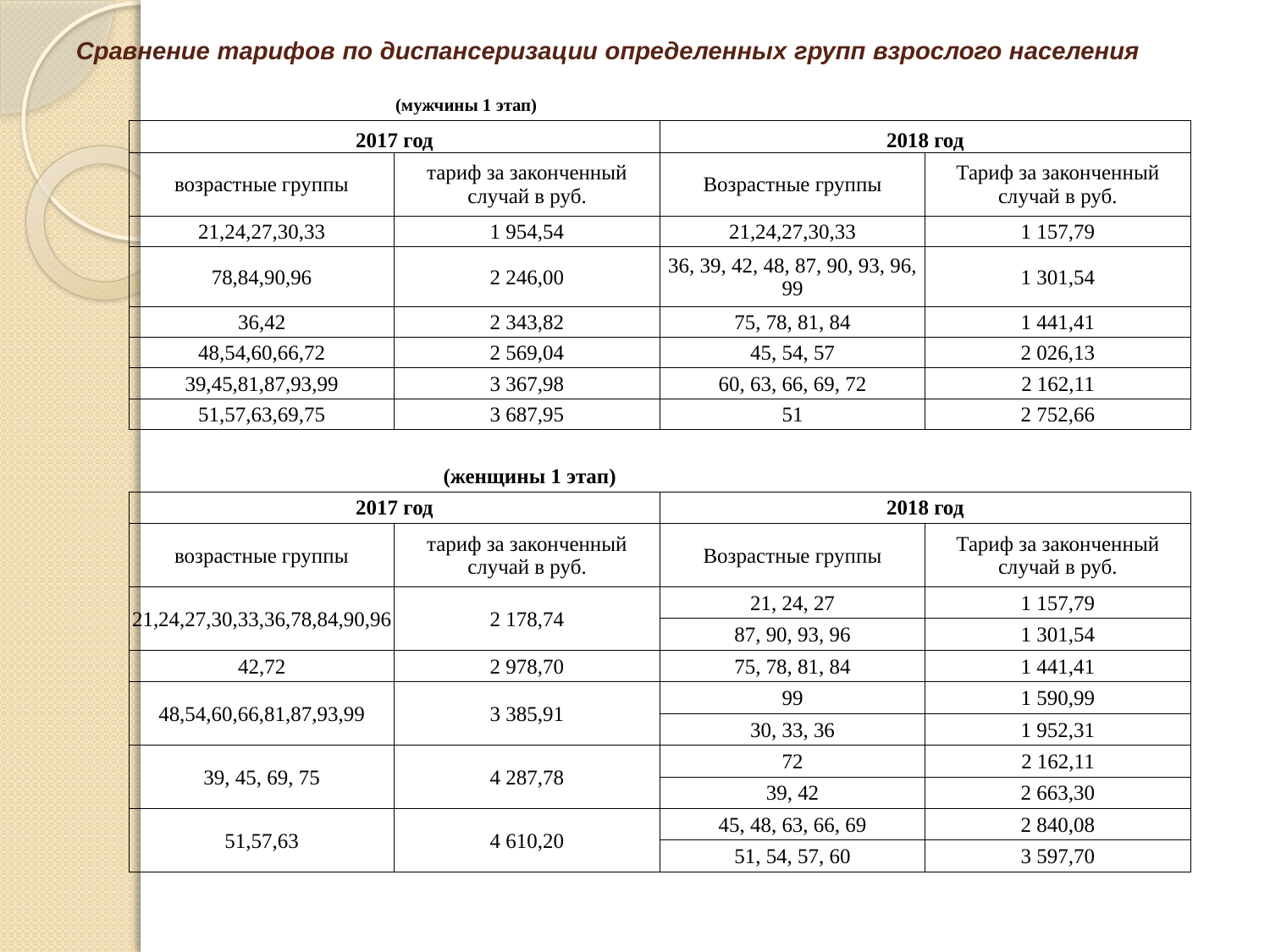

# Сравнение тарифов по диспансеризации определенных групп взрослого населения
|  | (мужчины 1 этап) |  |  |
| --- | --- | --- | --- |
| 2017 год |  | 2018 год |  |
| возрастные группы | тариф за законченный случай в руб. | Возрастные группы | Тариф за законченный случай в руб. |
| 21,24,27,30,33 | 1 954,54 | 21,24,27,30,33 | 1 157,79 |
| 78,84,90,96 | 2 246,00 | 36, 39, 42, 48, 87, 90, 93, 96, 99 | 1 301,54 |
| 36,42 | 2 343,82 | 75, 78, 81, 84 | 1 441,41 |
| 48,54,60,66,72 | 2 569,04 | 45, 54, 57 | 2 026,13 |
| 39,45,81,87,93,99 | 3 367,98 | 60, 63, 66, 69, 72 | 2 162,11 |
| 51,57,63,69,75 | 3 687,95 | 51 | 2 752,66 |
|  |  |  |  |
|  | (женщины 1 этап) |  |  |
| 2017 год |  | 2018 год |  |
| возрастные группы | тариф за законченный случай в руб. | Возрастные группы | Тариф за законченный случай в руб. |
| 21,24,27,30,33,36,78,84,90,96 | 2 178,74 | 21, 24, 27 | 1 157,79 |
|  |  | 87, 90, 93, 96 | 1 301,54 |
| 42,72 | 2 978,70 | 75, 78, 81, 84 | 1 441,41 |
| 48,54,60,66,81,87,93,99 | 3 385,91 | 99 | 1 590,99 |
|  |  | 30, 33, 36 | 1 952,31 |
| 39, 45, 69, 75 | 4 287,78 | 72 | 2 162,11 |
|  |  | 39, 42 | 2 663,30 |
| 51,57,63 | 4 610,20 | 45, 48, 63, 66, 69 | 2 840,08 |
|  |  | 51, 54, 57, 60 | 3 597,70 |